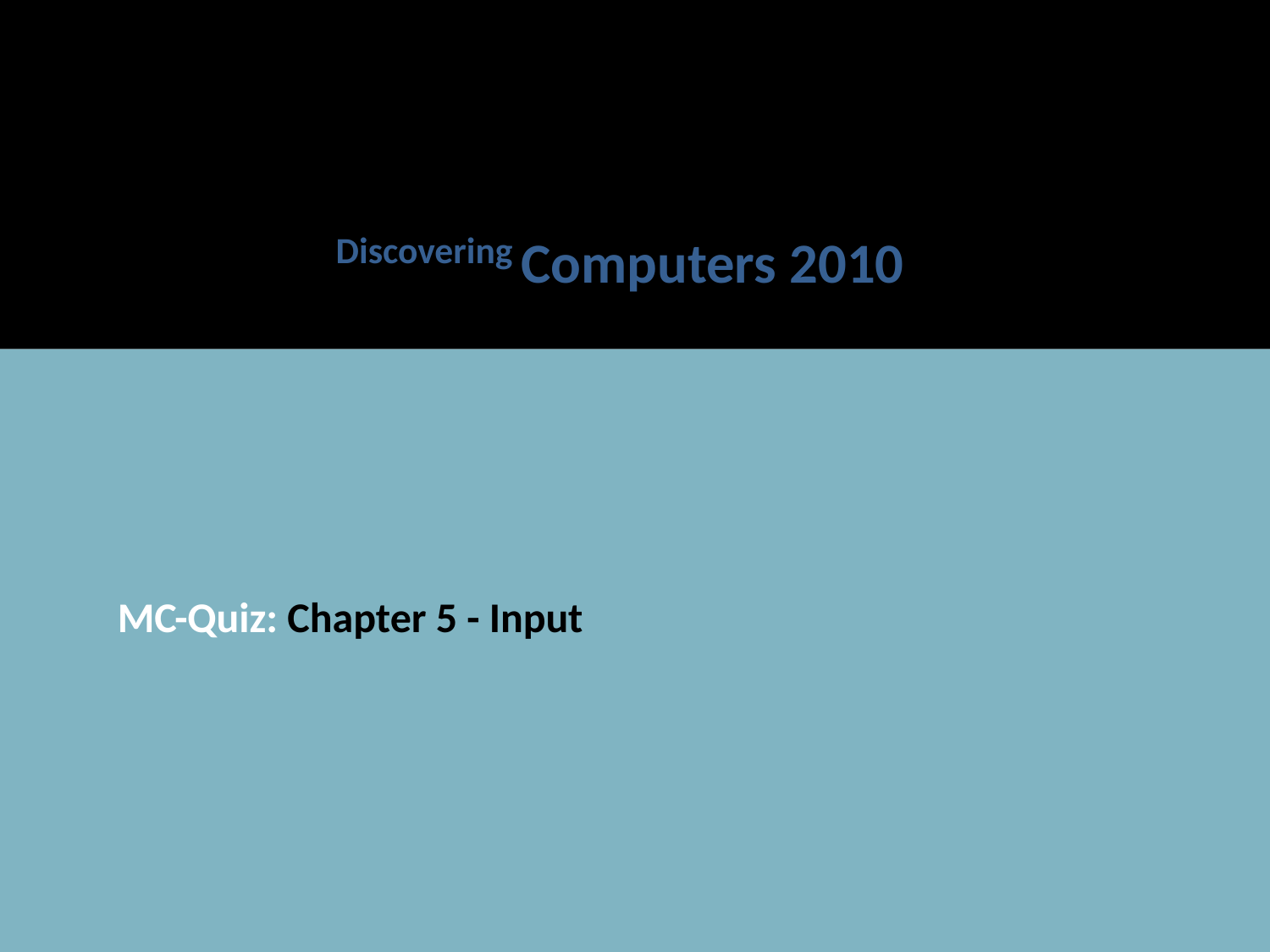

Discovering Computers 2010

           MC-Quiz: Chapter 5 - Input